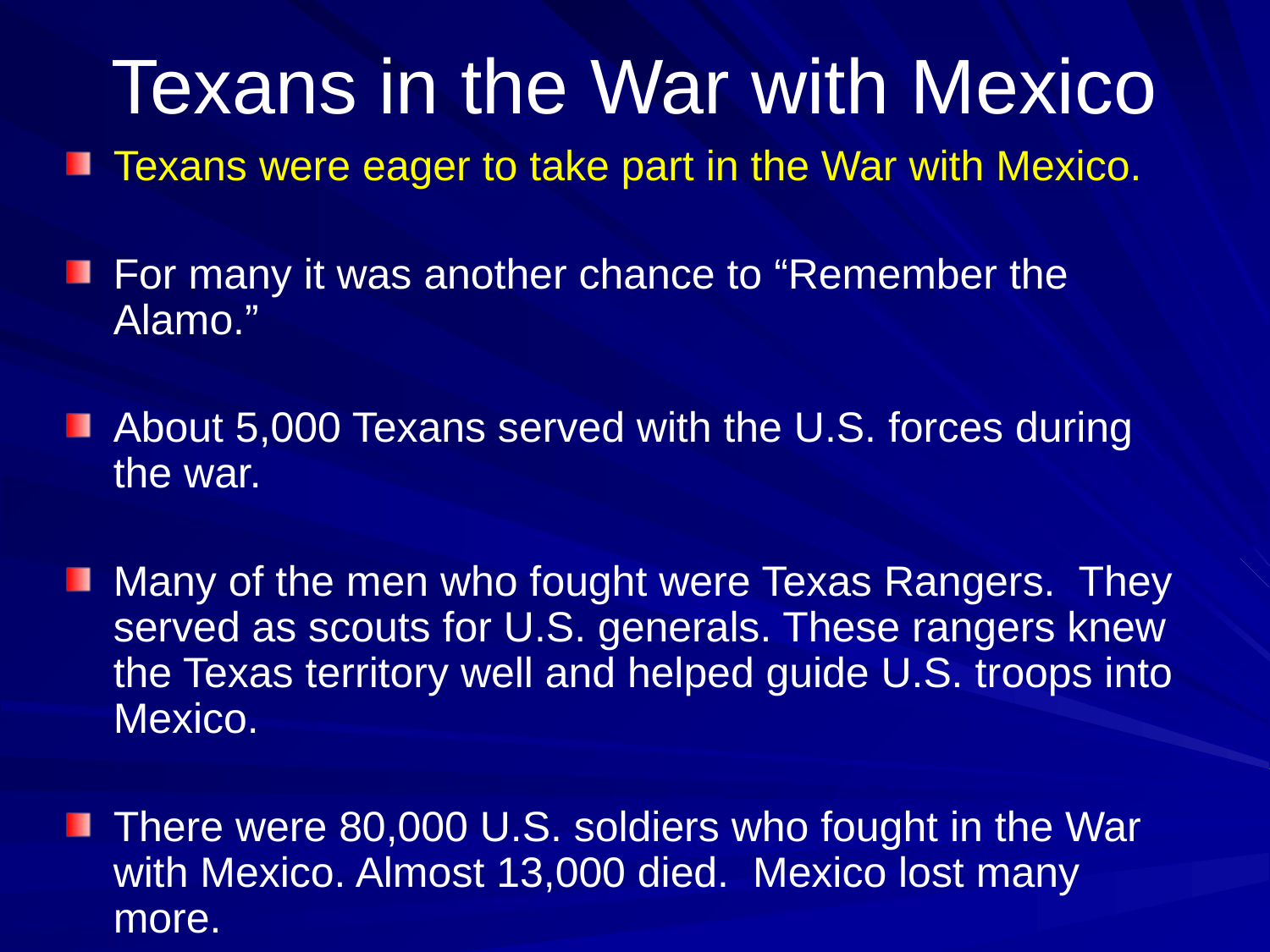

# Texans in the War with Mexico
Texans were eager to take part in the War with Mexico.

For many it was another chance to “Remember the Alamo.”

About 5,000 Texans served with the U.S. forces during the war.

Many of the men who fought were Texas Rangers.  They served as scouts for U.S. generals. These rangers knew the Texas territory well and helped guide U.S. troops into Mexico.

There were 80,000 U.S. soldiers who fought in the War with Mexico. Almost 13,000 died.  Mexico lost many more.